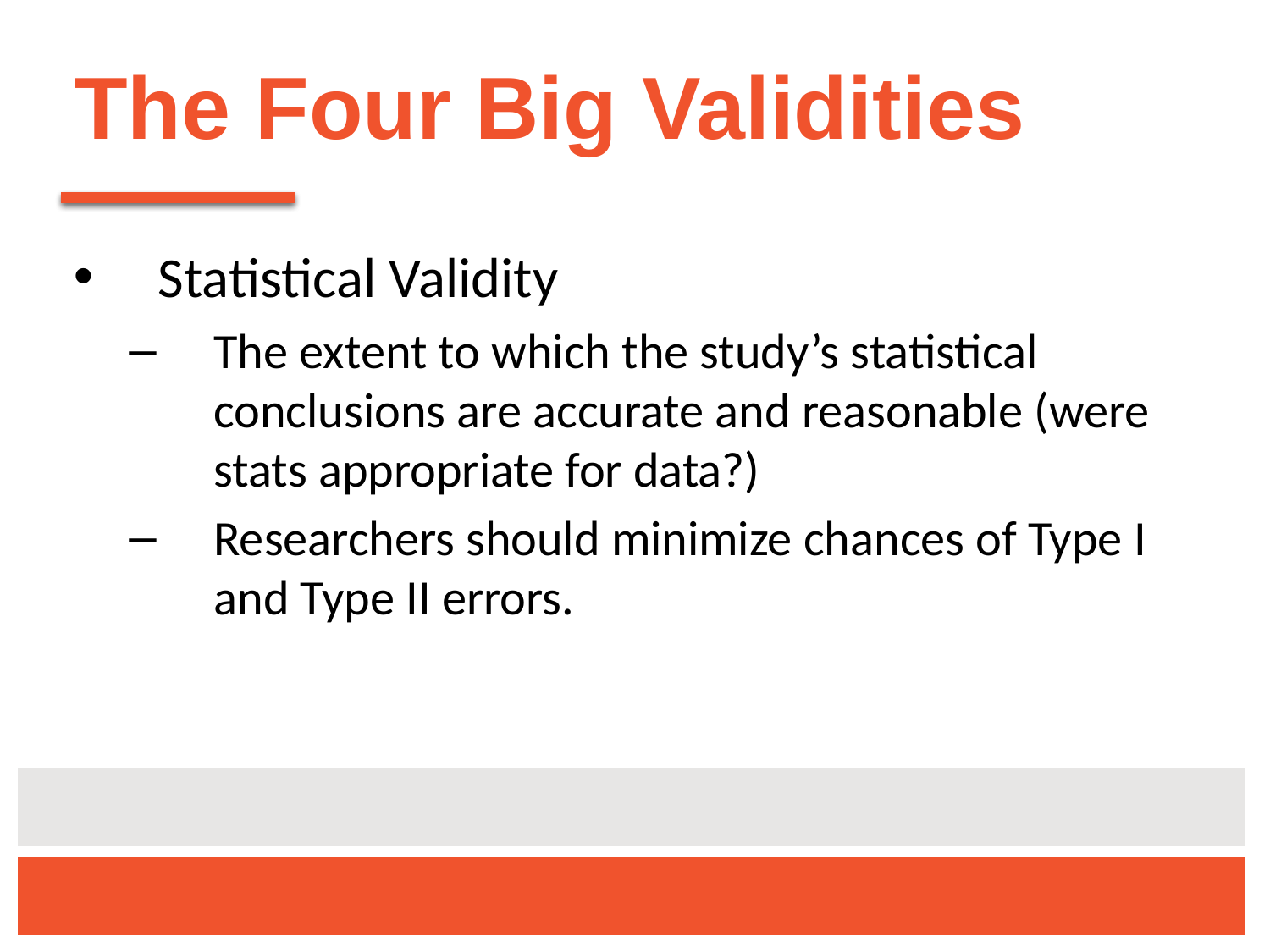

# The Four Big Validities
Statistical Validity
The extent to which the study’s statistical conclusions are accurate and reasonable (were stats appropriate for data?)
Researchers should minimize chances of Type I and Type II errors.